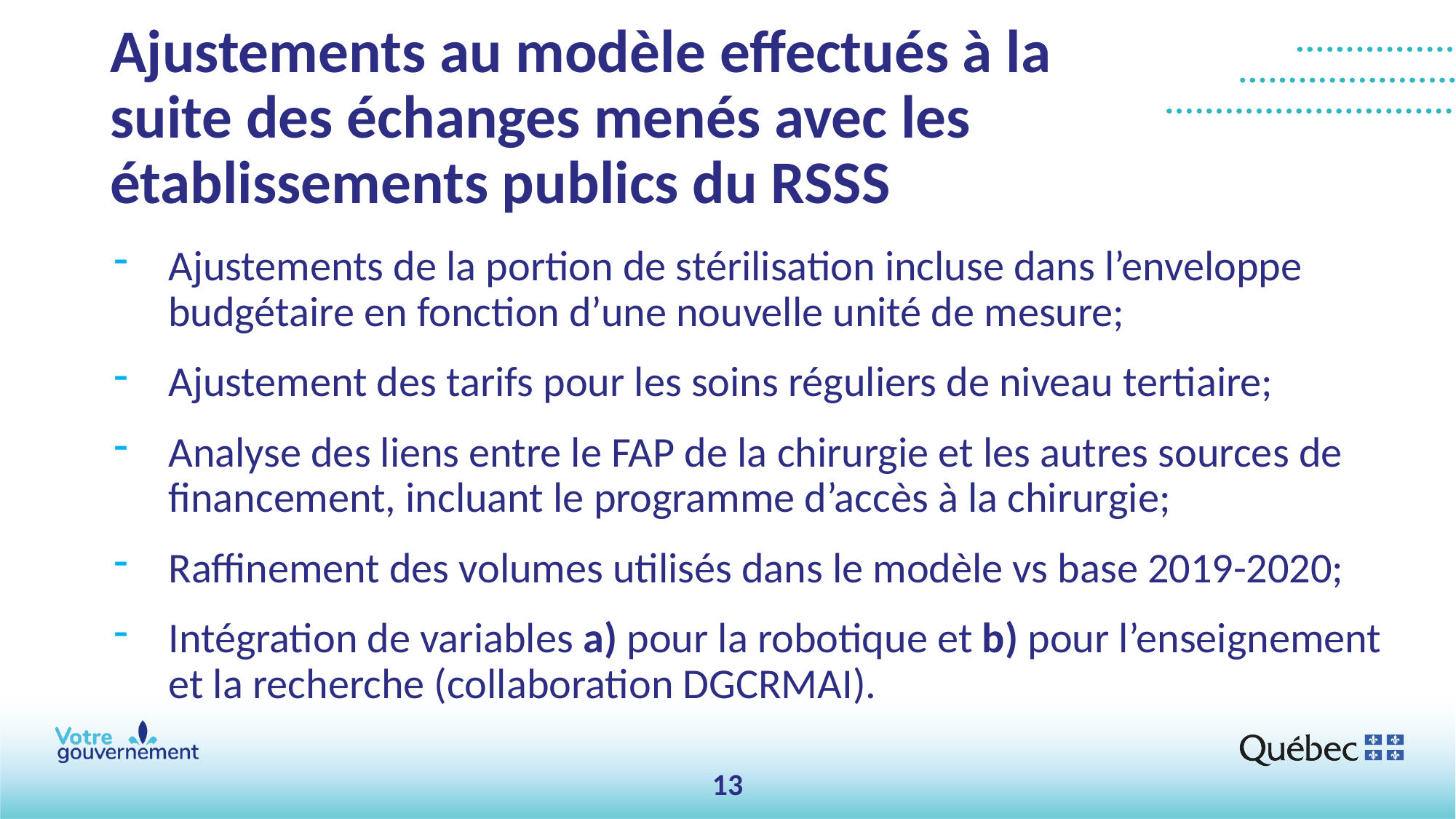

# Ajustements au modèle effectués à la suite des échanges menés avec les établissements publics du RSSS
Ajustements de la portion de stérilisation incluse dans l’enveloppe budgétaire en fonction d’une nouvelle unité de mesure;
Ajustement des tarifs pour les soins réguliers de niveau tertiaire;
Analyse des liens entre le FAP de la chirurgie et les autres sources de financement, incluant le programme d’accès à la chirurgie;
Raffinement des volumes utilisés dans le modèle vs base 2019-2020;
Intégration de variables a) pour la robotique et b) pour l’enseignement et la recherche (collaboration DGCRMAI).
13